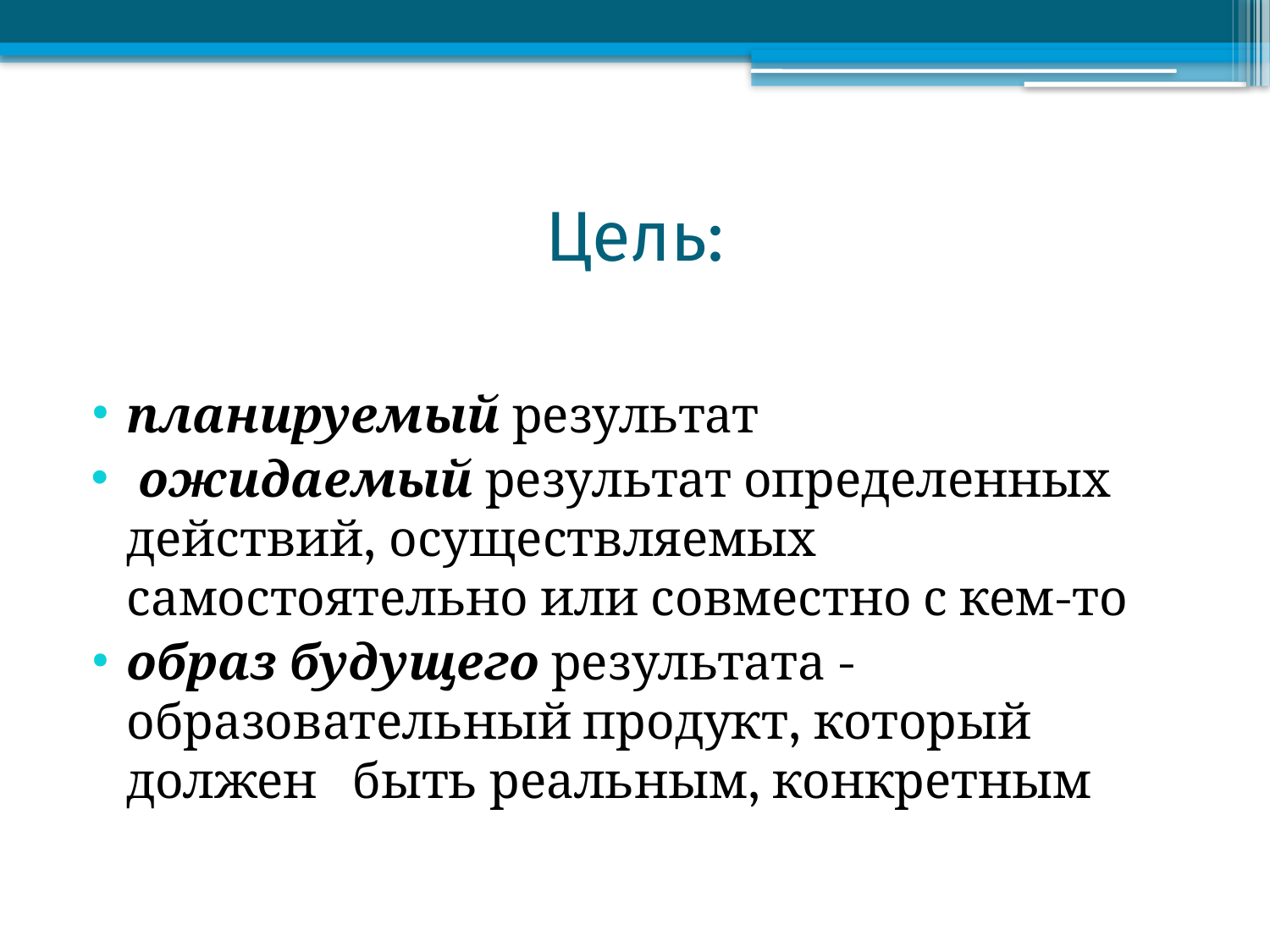

# Цель:

планируемый результат
 ожидаемый результат определенных действий, осуществляемых самостоятельно или совместно с кем-то
образ будущего результата - образовательный продукт, который должен   быть реальным, конкретным